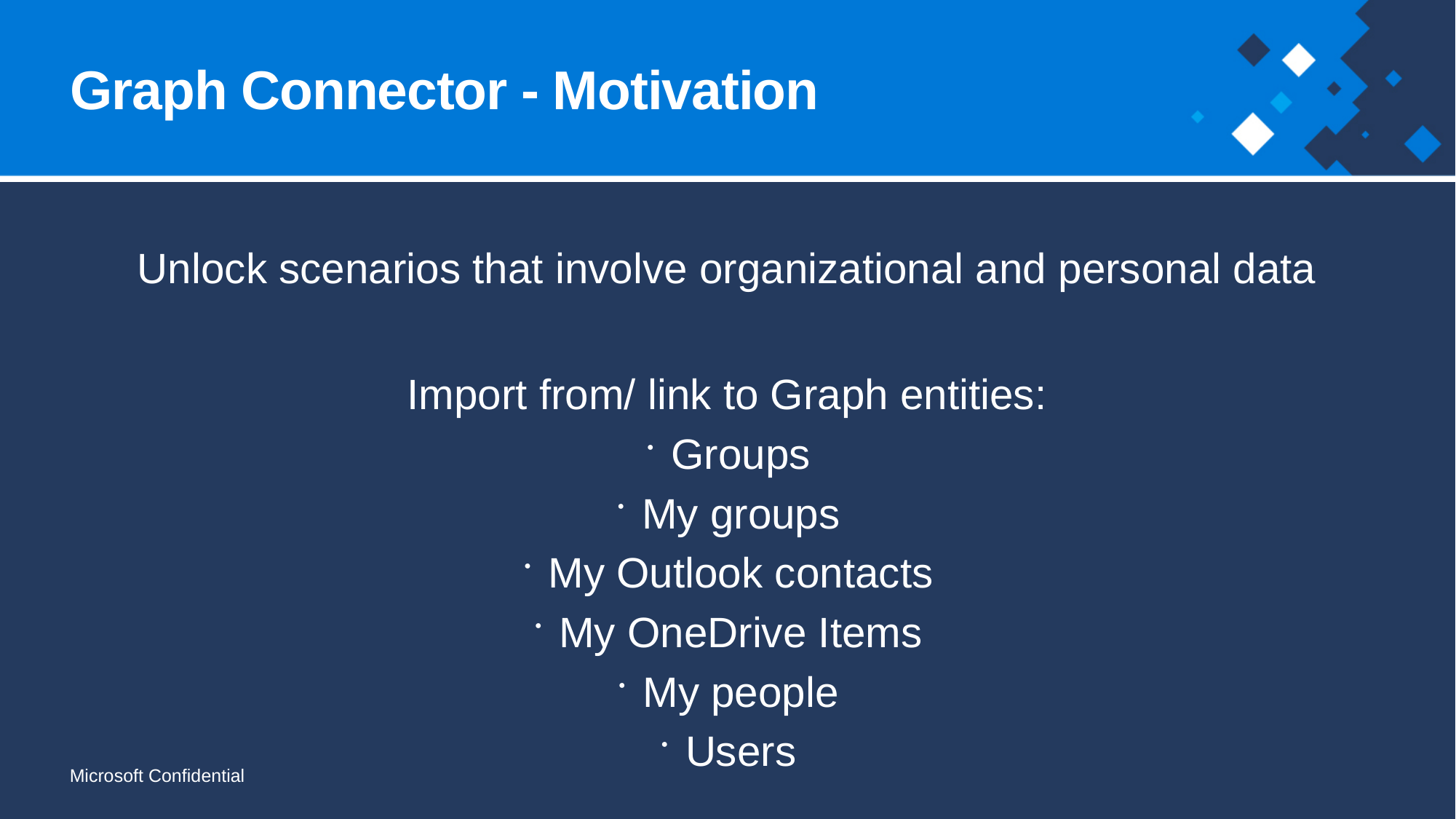

# Graph Connector - Motivation
Unlock scenarios that involve organizational and personal data

Import from/ link to Graph entities:
Groups
My groups
My Outlook contacts
My OneDrive Items
My people
Users

Microsoft Confidential